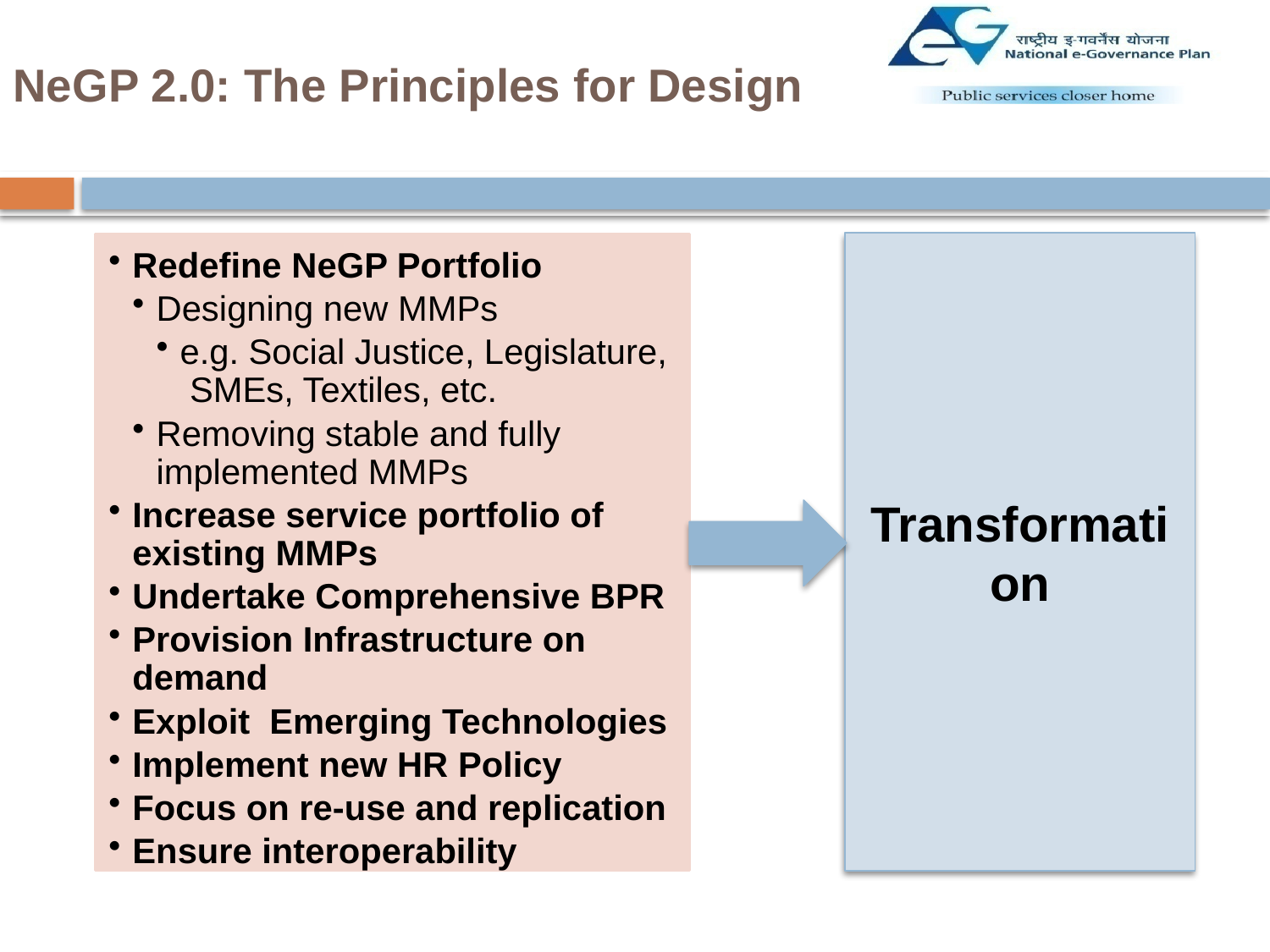

NeGP 2.0: The Principles for Design
Transformation

Redefine NeGP Portfolio
Designing new MMPs
e.g. Social Justice, Legislature,  SMEs, Textiles, etc.
Removing stable and fully implemented MMPs
Increase service portfolio of existing MMPs
Undertake Comprehensive BPR
Provision Infrastructure on demand
Exploit  Emerging Technologies
Implement new HR Policy
Focus on re-use and replication
Ensure interoperability